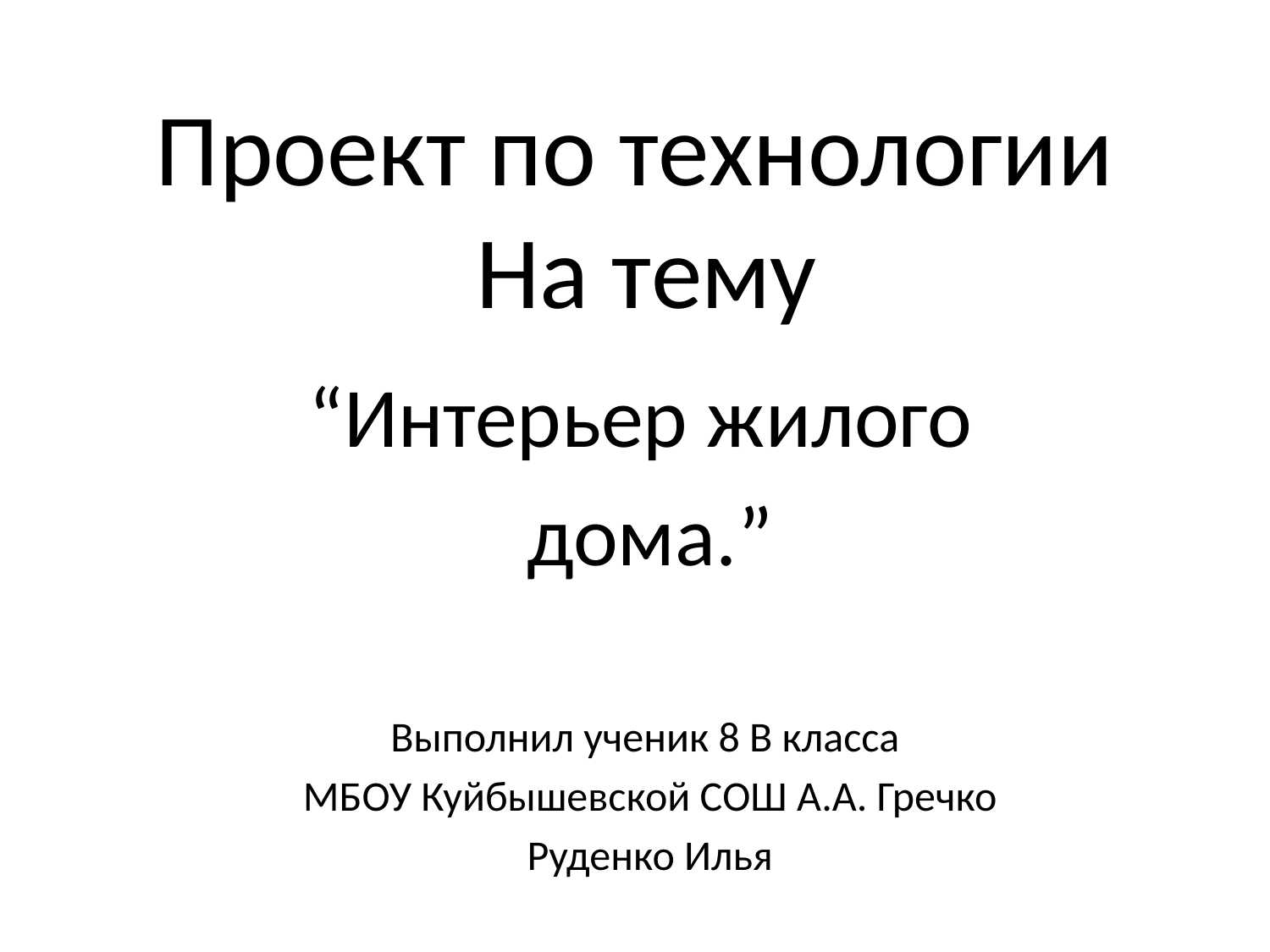

# Проект по технологии На тему
“Интерьер жилого
дома.”

Выполнил ученик 8 В класса
МБОУ Куйбышевской СОШ А.А. Гречко
Руденко Илья